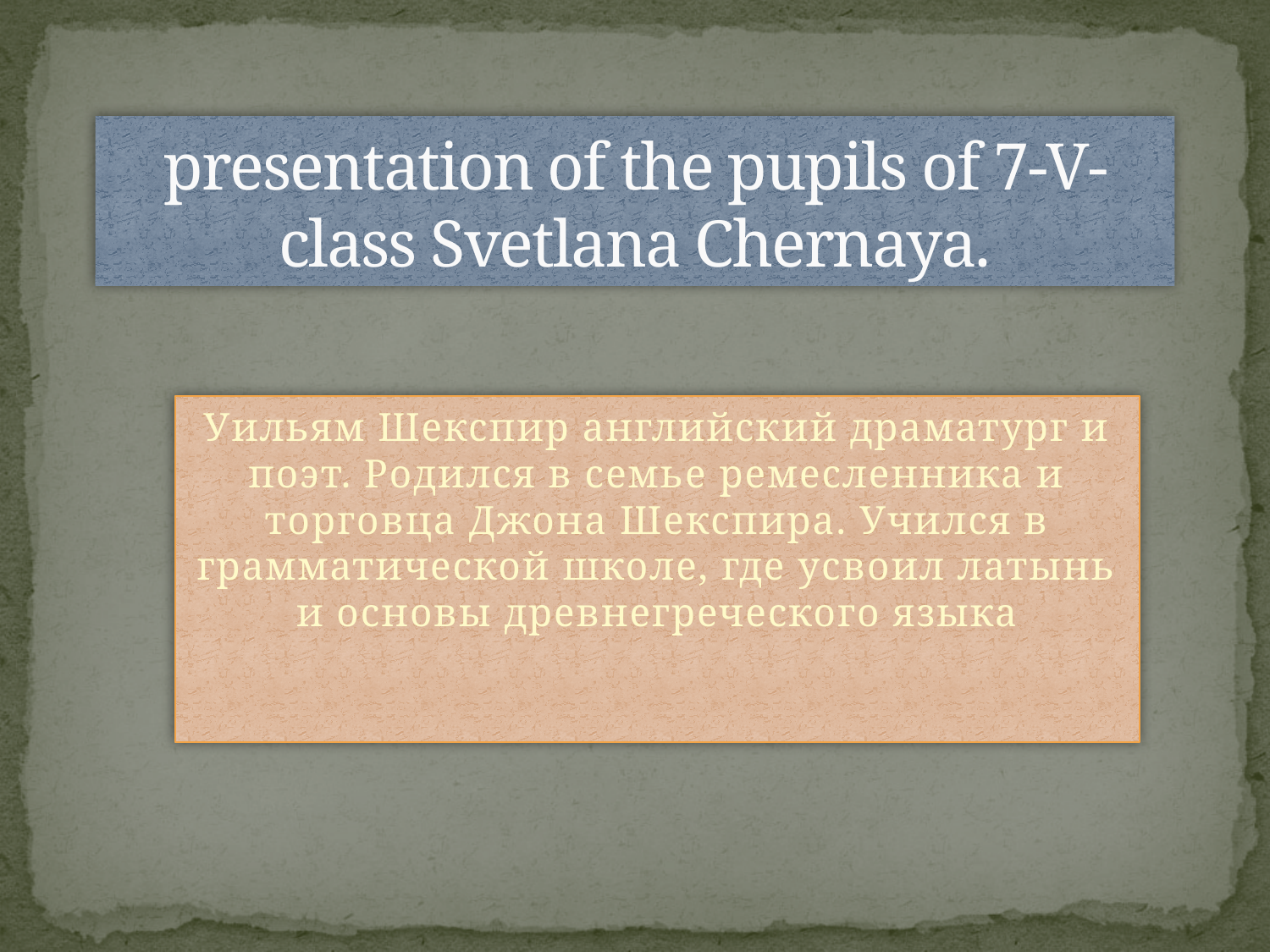

# presentation of the pupils of 7-V-class Svetlana Chernaya.
Уильям Шекспир английский драматург и поэт. Родился в семье ремесленника и торговца Джона Шекспира. Учился в грамматической школе, где усвоил латынь и основы древнегреческого языка